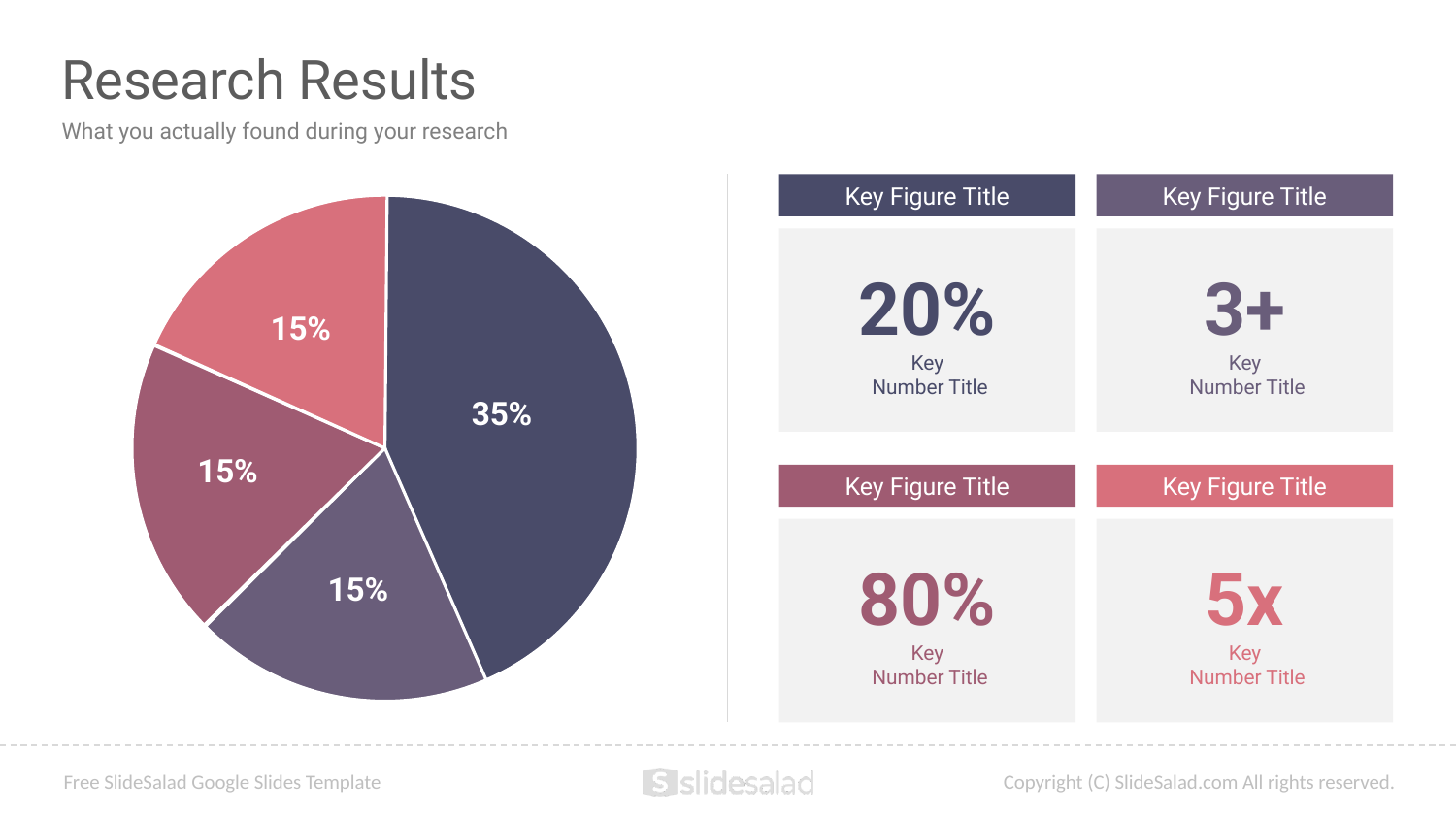

# Research Results
What you actually found during your research
Key Figure Title
Key Figure Title

15%
35%
15%
15%
20%
Key
 Number Title
3+
Key
 Number Title
Key Figure Title
Key Figure Title
80%
Key
 Number Title
5x
Key
 Number Title